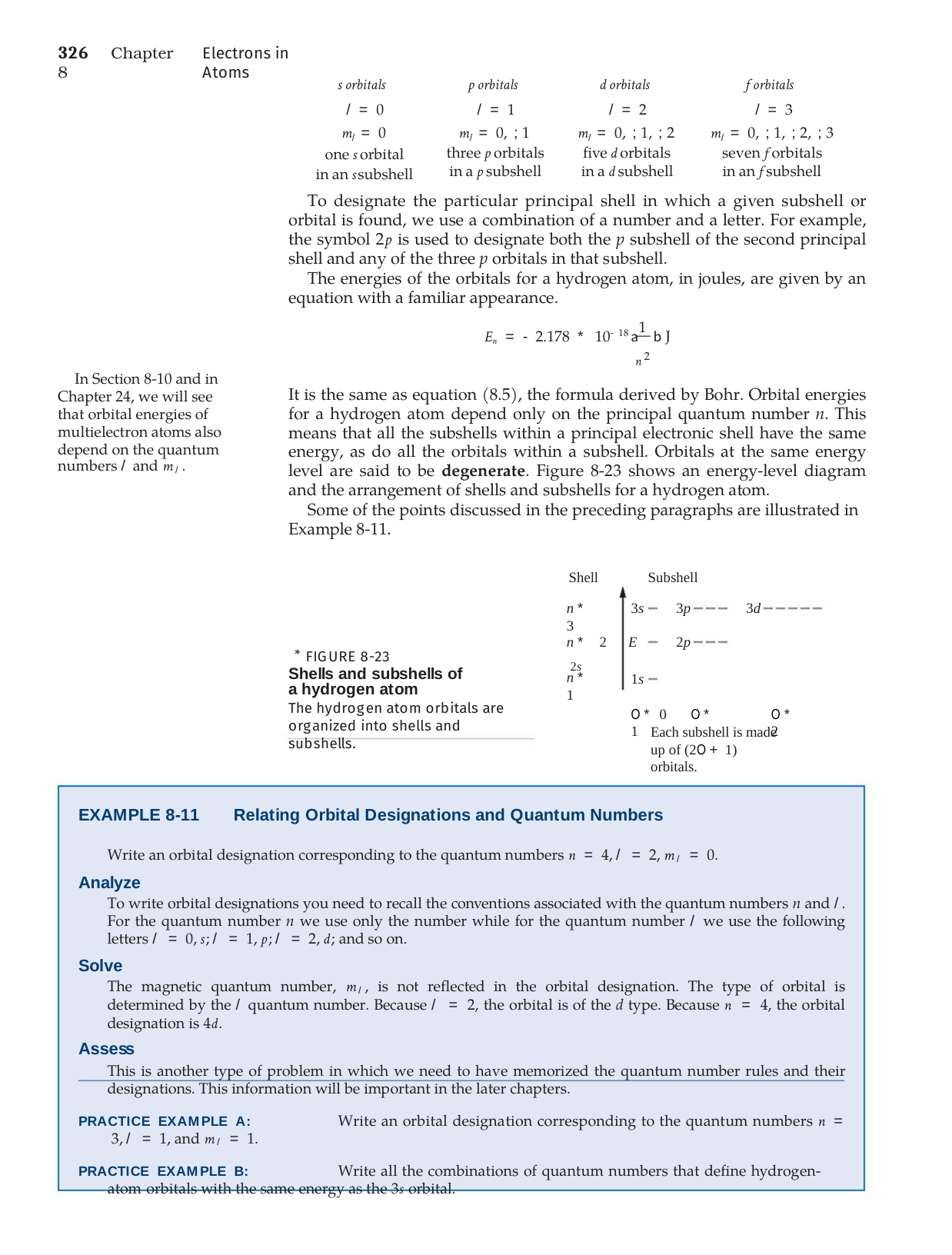

326	Chapter 8
Electrons in Atoms
| s orbitals | p orbitals | d orbitals | f orbitals |
| --- | --- | --- | --- |
| / = 0 | / = 1 | / = 2 | / = 3 |
| m/ = 0 | m/ = 0, ; 1 | m/ = 0, ; 1, ; 2 | m/ = 0, ; 1, ; 2, ; 3 |
| one s orbital in an s subshell | three p orbitals in a p subshell | five d orbitals in a d subshell | seven f orbitals in an f subshell |
To designate the particular principal shell in which a given subshell or orbital is found, we use a combination of a number and a letter. For example, the symbol 2p is used to designate both the p subshell of the second principal shell and any of the three p orbitals in that subshell.
The energies of the orbitals for a hydrogen atom, in joules, are given by an equation with a familiar appearance.
1
En  =  - 2.178  *  10-18 a	b J
n2

It is the same as equation (8.5), the formula derived by Bohr. Orbital energies for a hydrogen atom depend only on the principal quantum number n. This means that all the subshells within a principal electronic shell have the same energy, as do all the orbitals within a subshell. Orbitals at the same energy level are said to be degenerate. Figure 8-23 shows an energy-level diagram and the arrangement of shells and subshells for a hydrogen atom.
Some of the points discussed in the preceding paragraphs are illustrated in Example 8-11.
In Section 8-10 and in Chapter 24, we will see that orbital energies of multielectron atoms also depend on the quantum numbers / and m/.
Shell
Subshell
n * 3
3s
3p
3d
n * 2  E    2s
2p
*
FIGURE 8-23
Shells and subshells of a hydrogen atom
The hydrogen atom orbitals are organized into shells and subshells.
n * 1
1s
O * 0	O * 1
O * 2
Each subshell is made up of (2O + 1) orbitals.
EXAMPLE 8-11	Relating Orbital Designations and Quantum Numbers

Write an orbital designation corresponding to the quantum numbers n  =  4, /  =  2, m/  =  0.
Analyze
To write orbital designations you need to recall the conventions associated with the quantum numbers n and /. For the quantum number n we use only the number while for the quantum number / we use the following letters /  =  0, s; /  =  1, p; /  =  2, d; and so on.
Solve
The magnetic quantum number, m/, is not reflected in the orbital designation. The type of orbital is determined by the / quantum number. Because /  =  2, the orbital is of the d type. Because n  =  4, the orbital designation is 4d.
Assess
This is another type of problem in which we need to have memorized the quantum number rules and their designations. This information will be important in the later chapters.

PRACTICE  EXAMPLE  A:	Write an orbital designation corresponding to the quantum numbers n  =  3, /  =  1, and m/  =  1.
PRACTICE  EXAMPLE  B:	Write all the combinations of quantum numbers that define hydrogen-atom orbitals with the same energy as the 3s orbital.